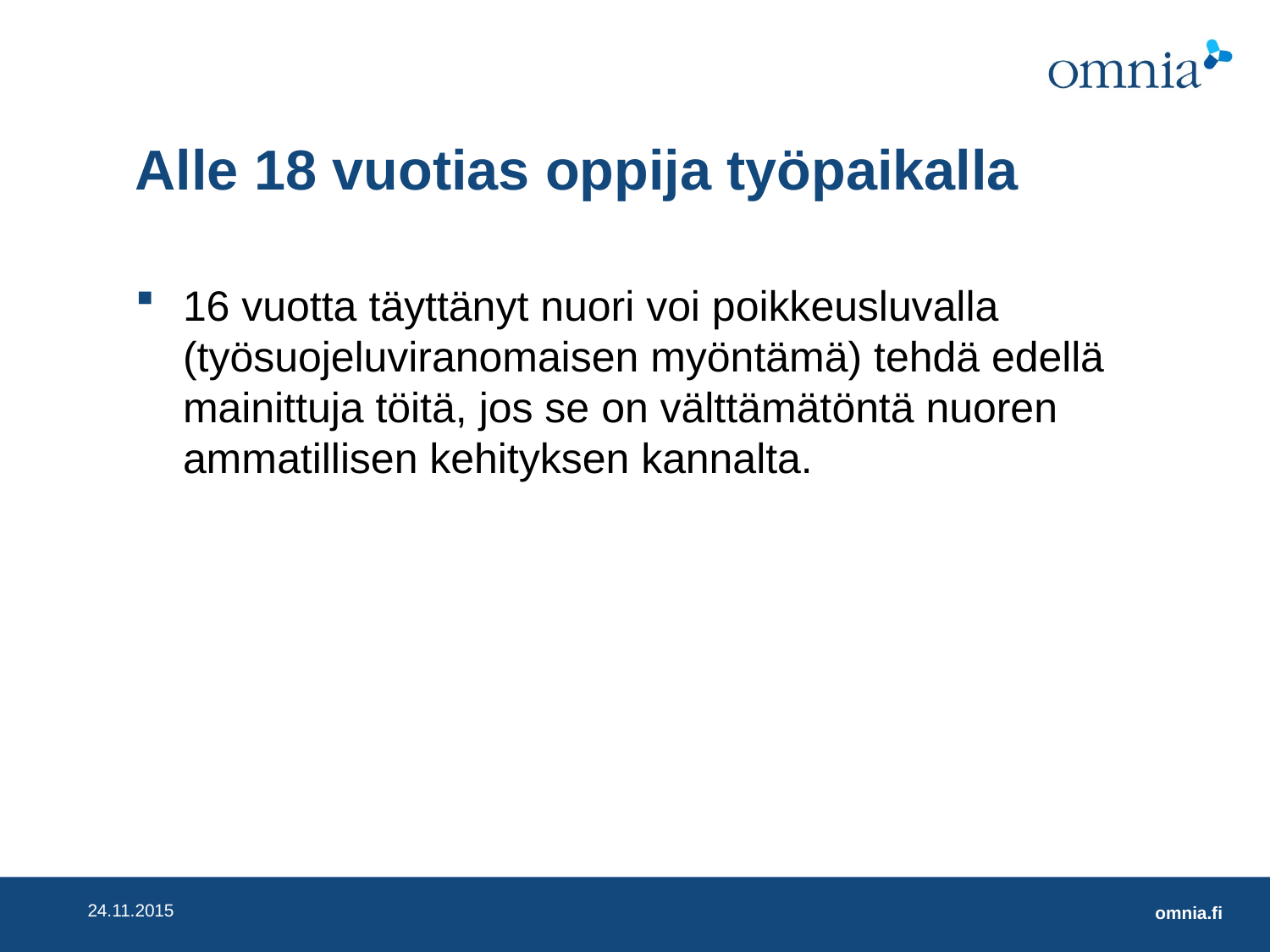

# Alle 18 vuotias oppija työpaikalla
16 vuotta täyttänyt nuori voi poikkeusluvalla (työsuojeluviranomaisen myöntämä) tehdä edellä mainittuja töitä, jos se on välttämätöntä nuoren ammatillisen kehityksen kannalta.
24.11.2015